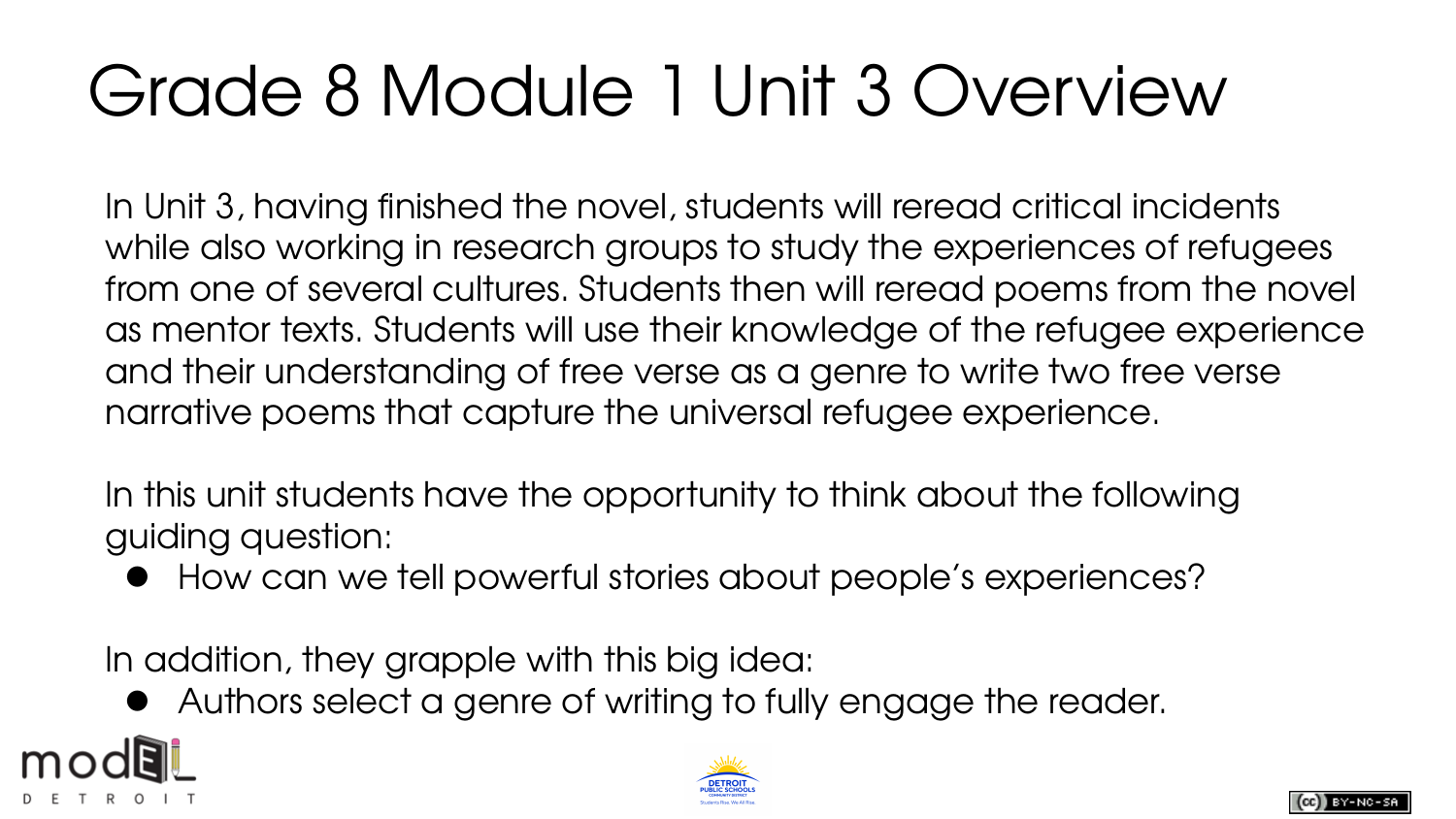

# Grade 8 Module 1 Unit 3 Overview
In Unit 3, having finished the novel, students will reread critical incidents  while also working in research groups to study the experiences of refugees from one of several cultures. Students then will reread poems from the novel as mentor texts. Students will use their knowledge of the refugee experience and their understanding of free verse as a genre to write two free verse narrative poems that capture the universal refugee experience.

In this unit students have the opportunity to think about the following guiding question:
How can we tell powerful stories about people’s experiences?

In addition, they grapple with this big idea:
Authors select a genre of writing to fully engage the reader.